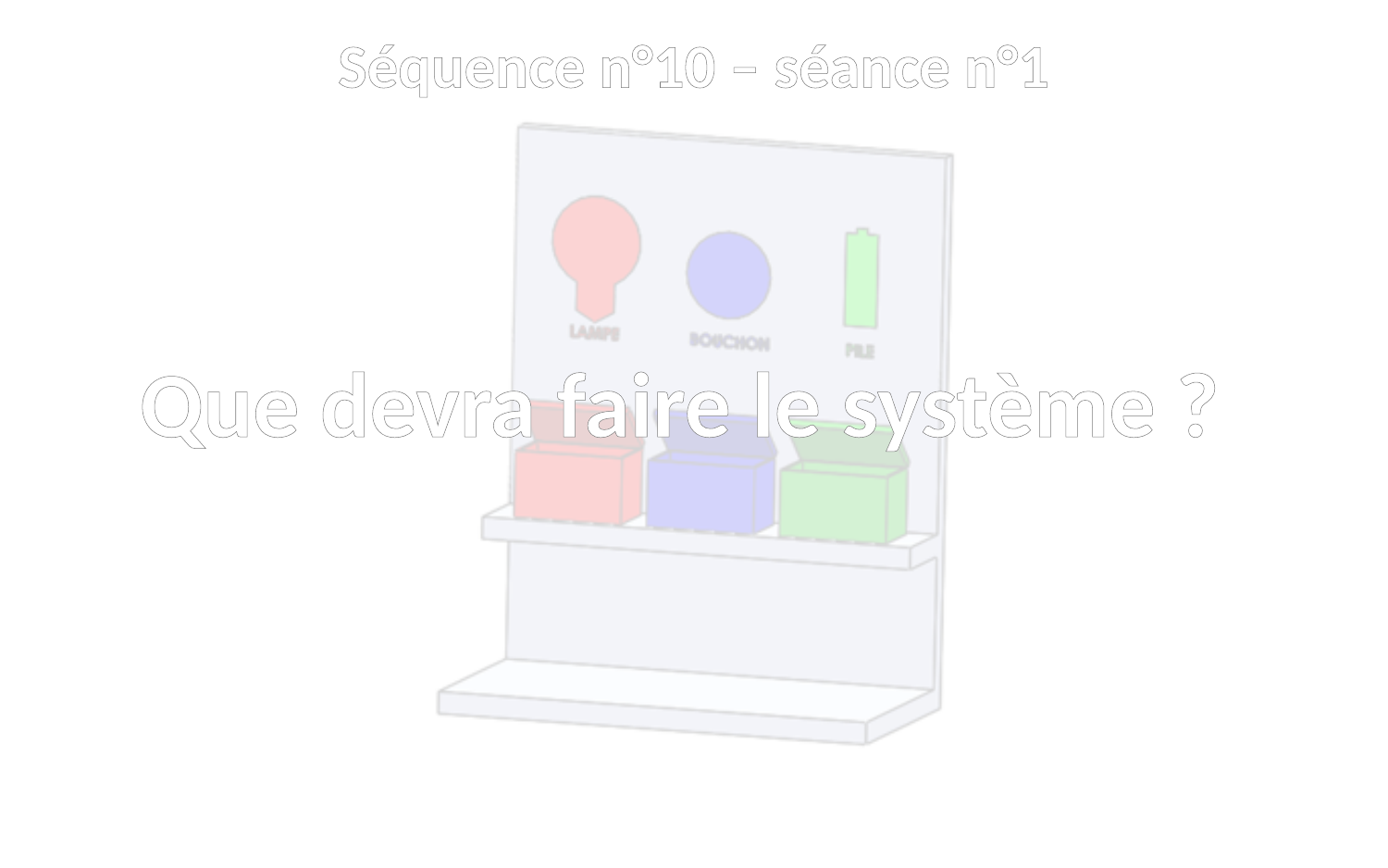

Séquence n°10 – séance n°1
Que devra faire le système ?